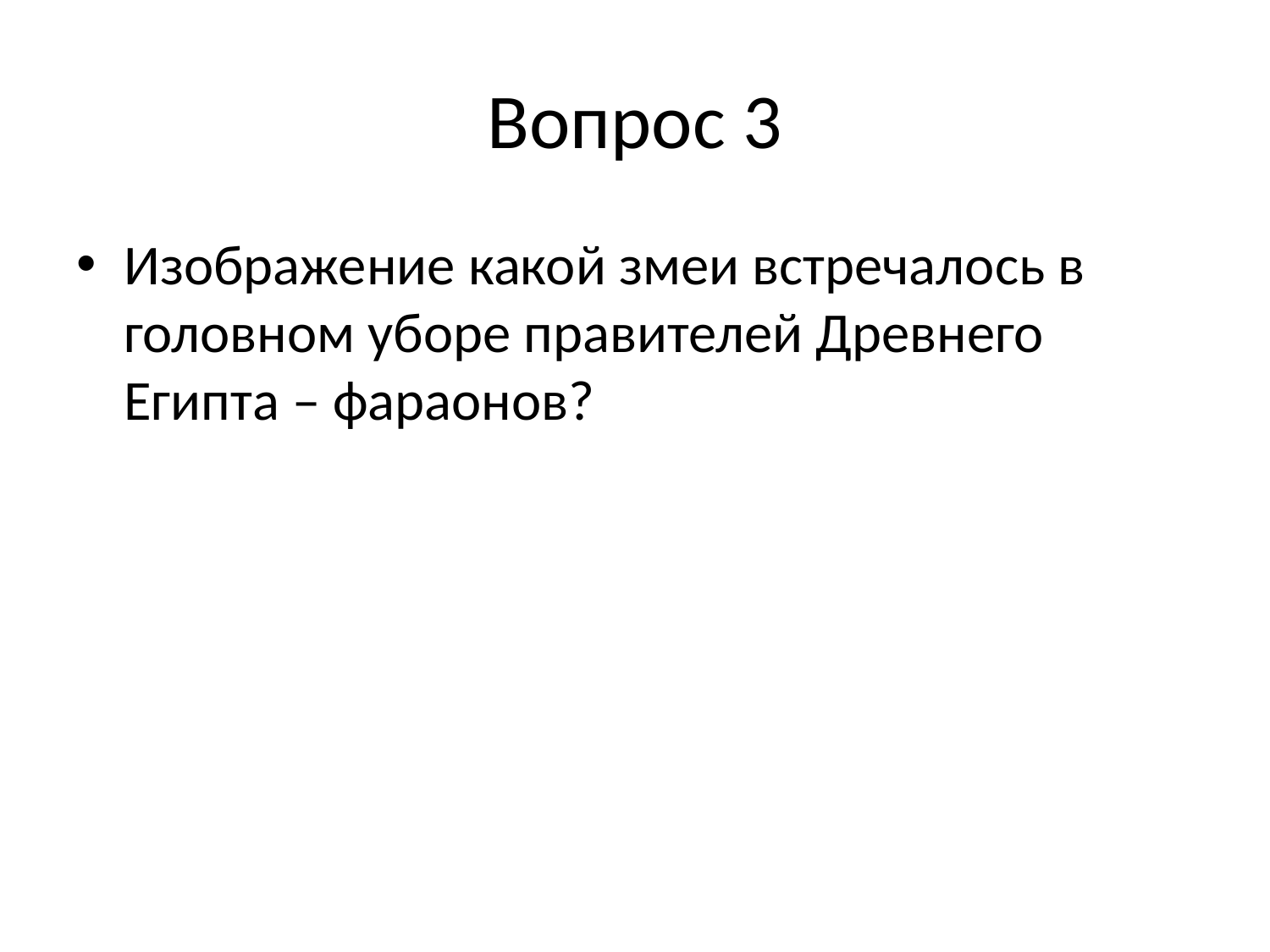

# Вопрос 3
Изображение какой змеи встречалось в головном уборе правителей Древнего Египта – фараонов?